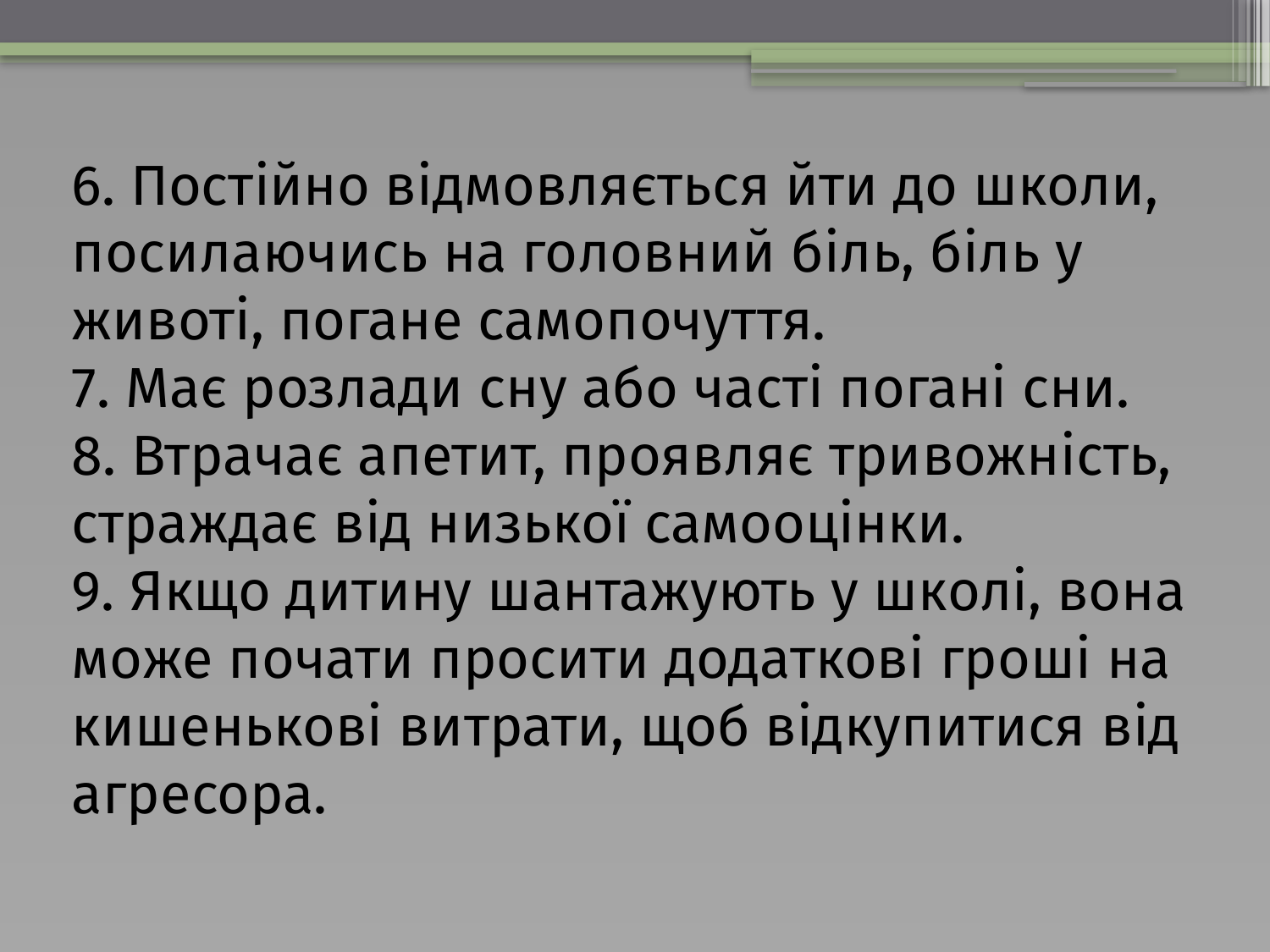

# 6. Постійно відмовляється йти до школи, посилаючись на головний біль, біль у животі, погане самопочуття. 7. Має розлади сну або часті погані сни. 8. Втрачає апетит, проявляє тривожність, страждає від низької самооцінки. 9. Якщо дитину шантажують у школі, вона може почати просити додаткові гроші на кишенькові витрати, щоб відкупитися від агресора.